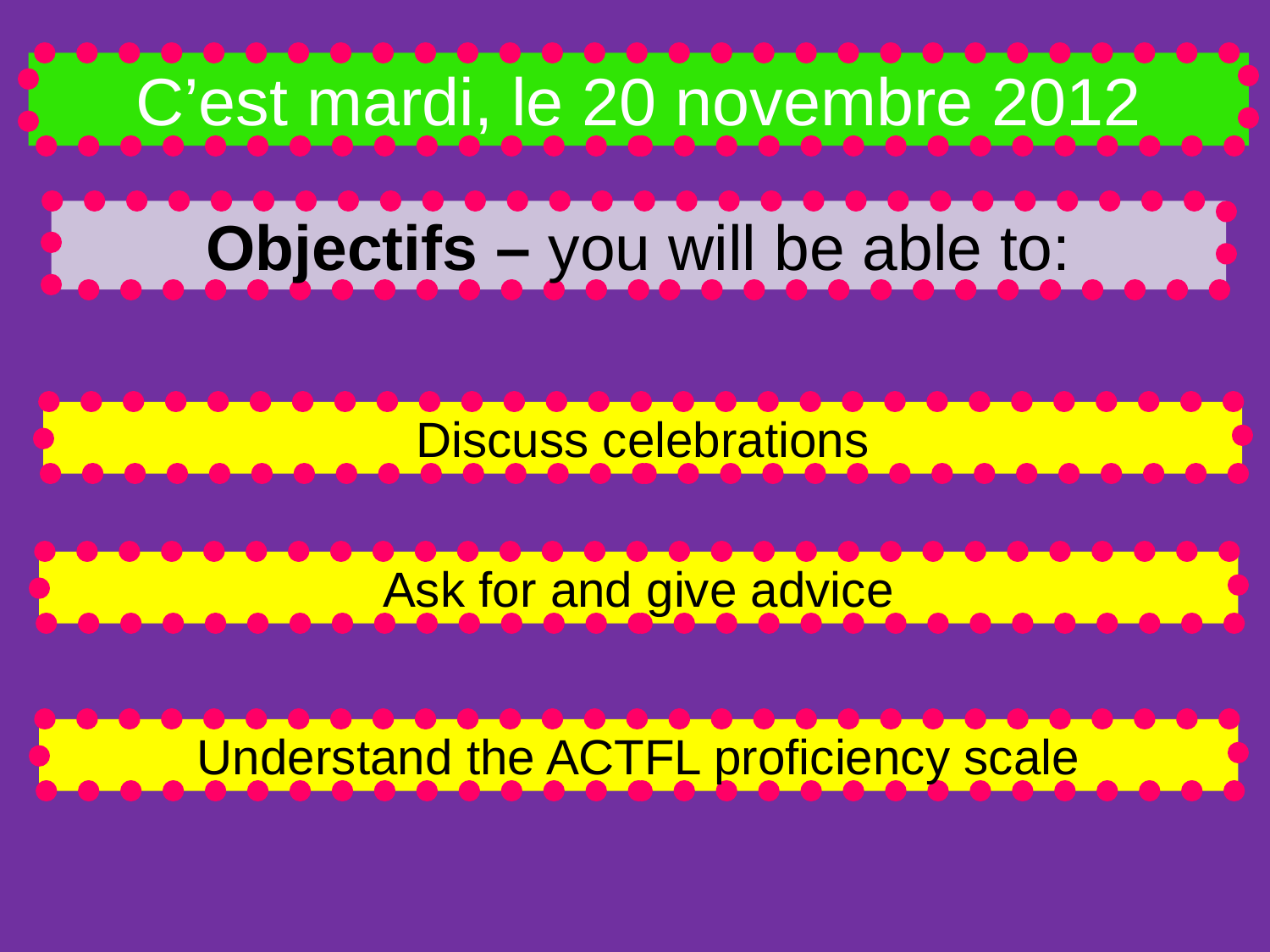

C’est mardi, le 20 novembre 2012
Objectifs – you will be able to:
Discuss celebrations
Ask for and give advice
Understand the ACTFL proficiency scale